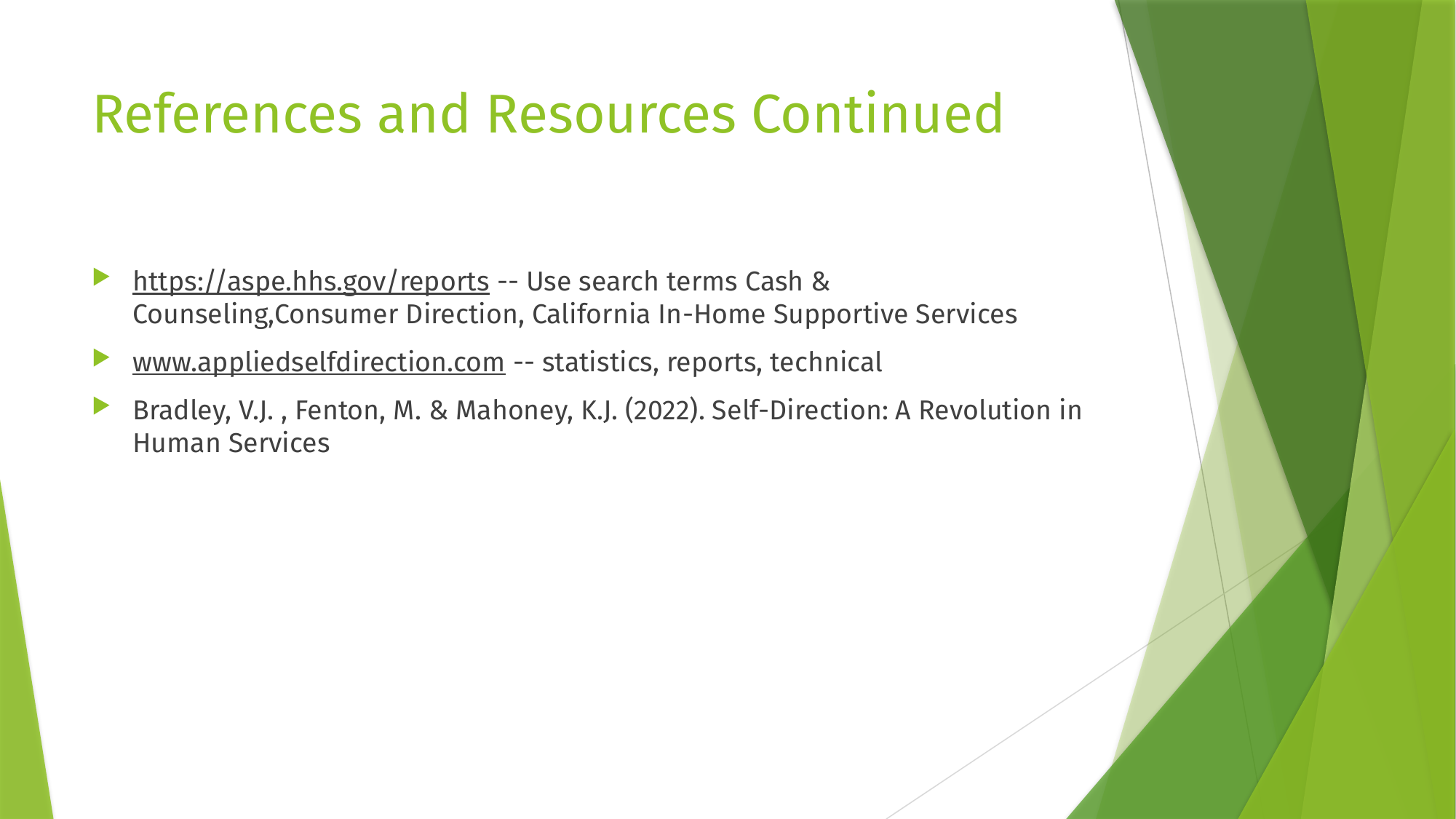

# References and Resources Continued
https://aspe.hhs.gov/reports -- Use search terms Cash & Counseling,Consumer Direction, California In-Home Supportive Services
www.appliedselfdirection.com -- statistics, reports, technical
Bradley, V.J. , Fenton, M. & Mahoney, K.J. (2022). Self-Direction: A Revolution in Human Services